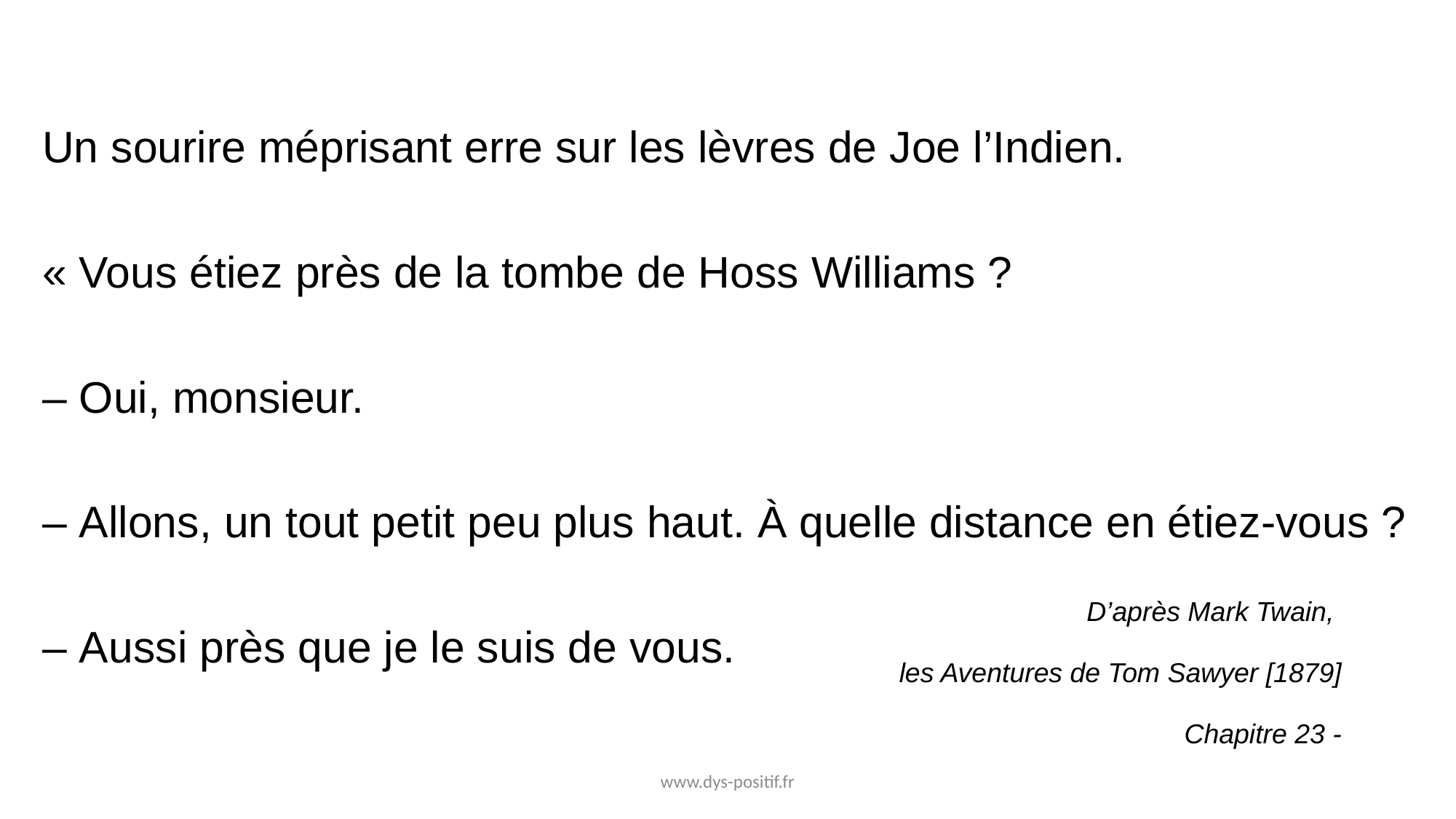

Un sourire méprisant erre sur les lèvres de Joe l’Indien.
« Vous étiez près de la tombe de Hoss Williams ?
– Oui, monsieur.
– Allons, un tout petit peu plus haut. À quelle distance en étiez-vous ?
– Aussi près que je le suis de vous.
D’après Mark Twain,
les Aventures de Tom Sawyer [1879]
Chapitre 23 -
www.dys-positif.fr